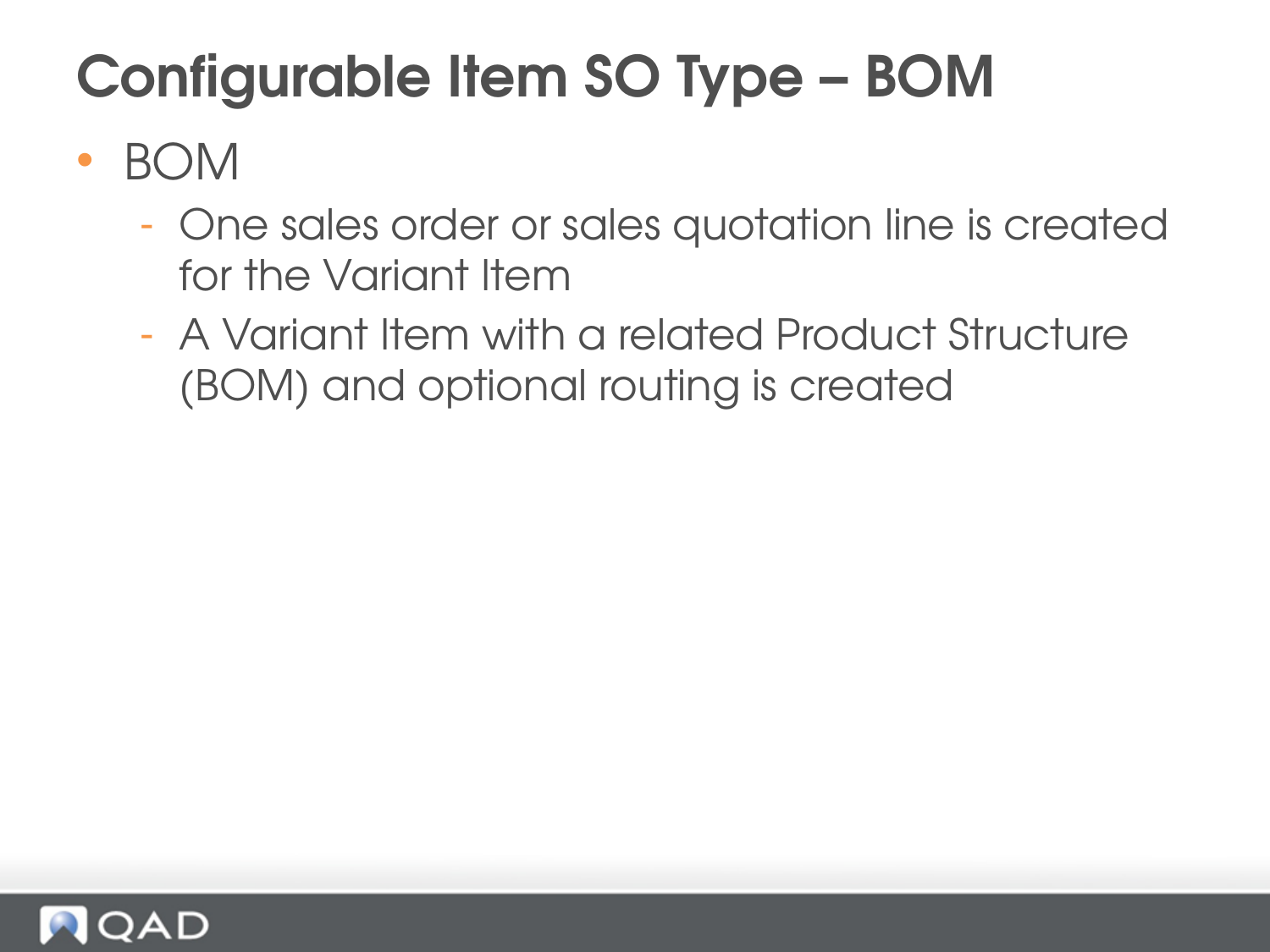

# Configurable Item SO Type – BOM
BOM
One sales order or sales quotation line is created for the Variant Item
A Variant Item with a related Product Structure (BOM) and optional routing is created